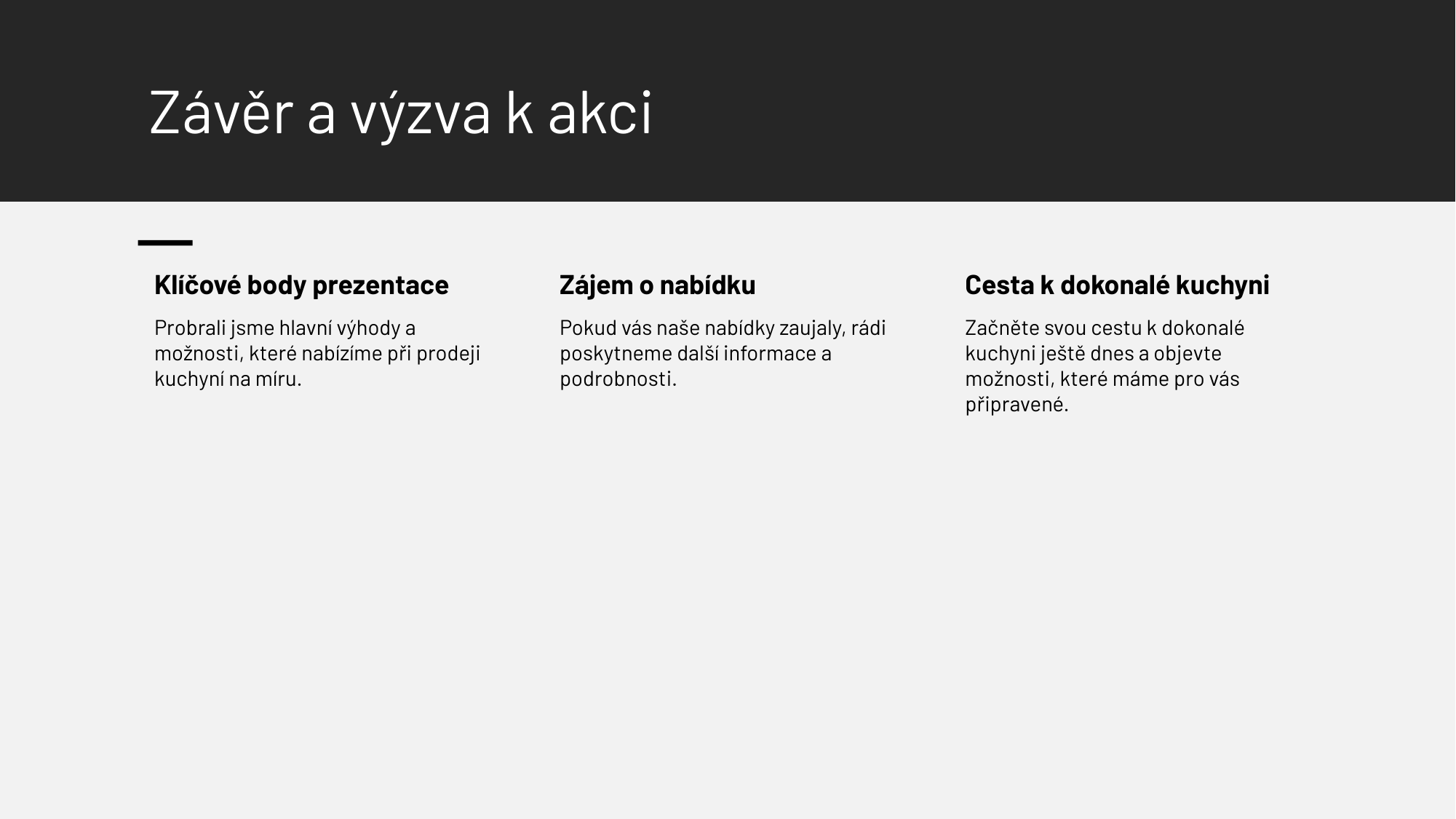

# Závěr a výzva k akci

Klíčové body prezentace
Probrali jsme hlavní výhody a možnosti, které nabízíme při prodeji kuchyní na míru.
Zájem o nabídku
Pokud vás naše nabídky zaujaly, rádi poskytneme další informace a podrobnosti.
Cesta k dokonalé kuchyni
Začněte svou cestu k dokonalé kuchyni ještě dnes a objevte možnosti, které máme pro vás připravené.